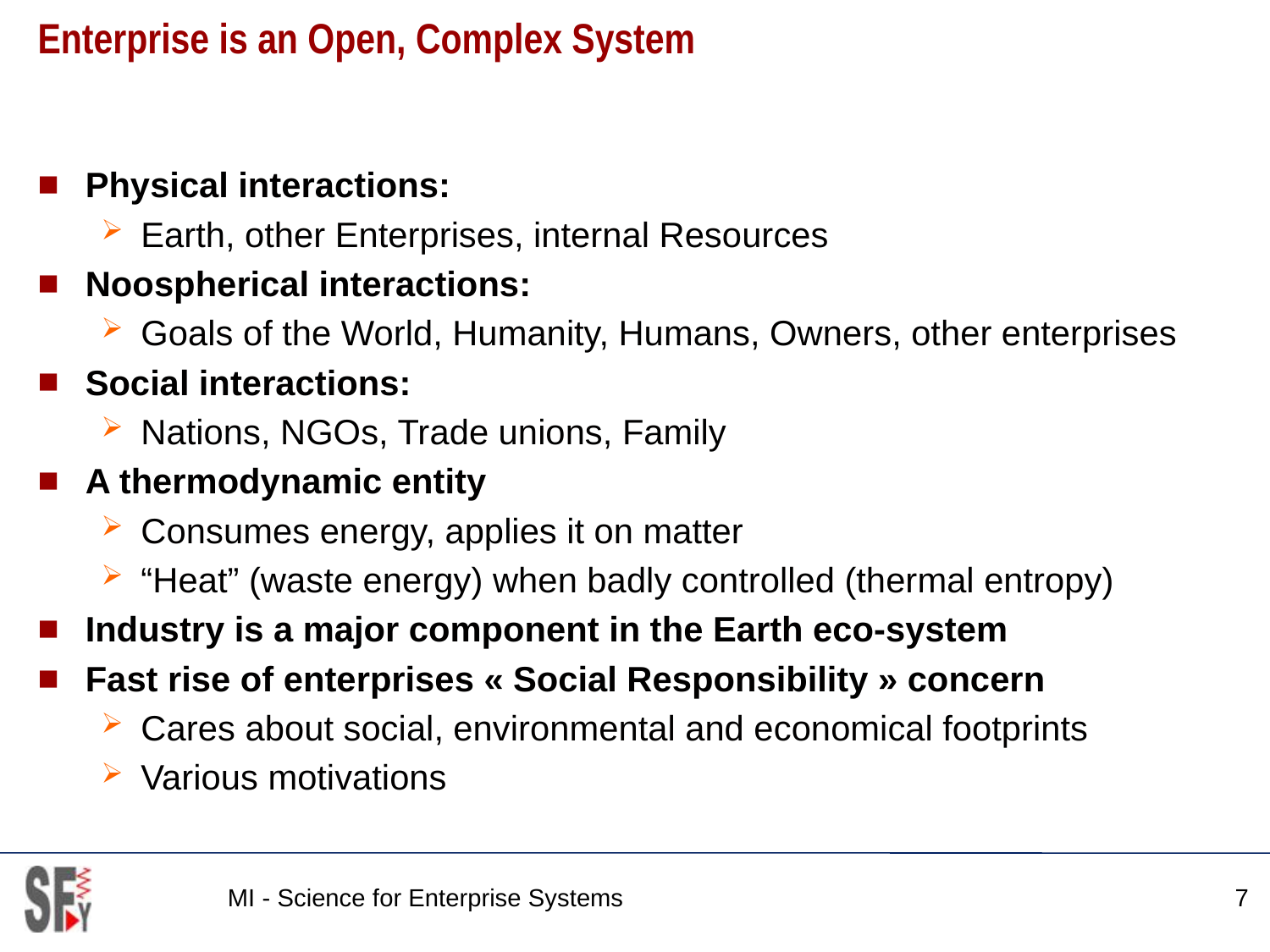

# Enterprise is an Open, Complex System
Physical interactions:
Earth, other Enterprises, internal Resources
Noospherical interactions:
Goals of the World, Humanity, Humans, Owners, other enterprises
Social interactions:
Nations, NGOs, Trade unions, Family
A thermodynamic entity
Consumes energy, applies it on matter
“Heat” (waste energy) when badly controlled (thermal entropy)
Industry is a major component in the Earth eco-system
Fast rise of enterprises « Social Responsibility » concern
Cares about social, environmental and economical footprints
Various motivations

MI - Science for Enterprise Systems
7